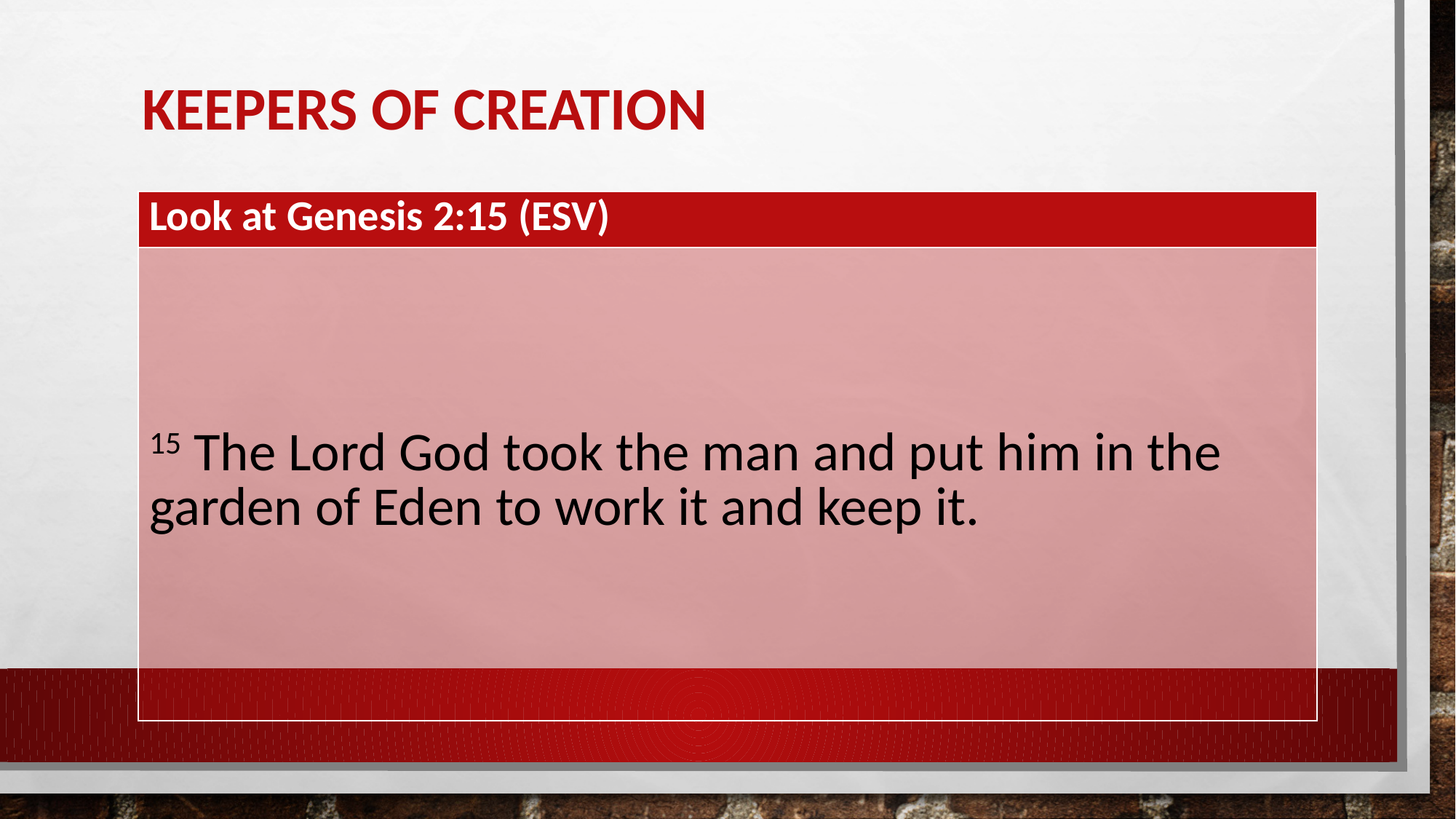

# Keepers of Creation
| Look at Genesis 2:15 (ESV) |
| --- |
| 15 The Lord God took the man and put him in the garden of Eden to work it and keep it. |